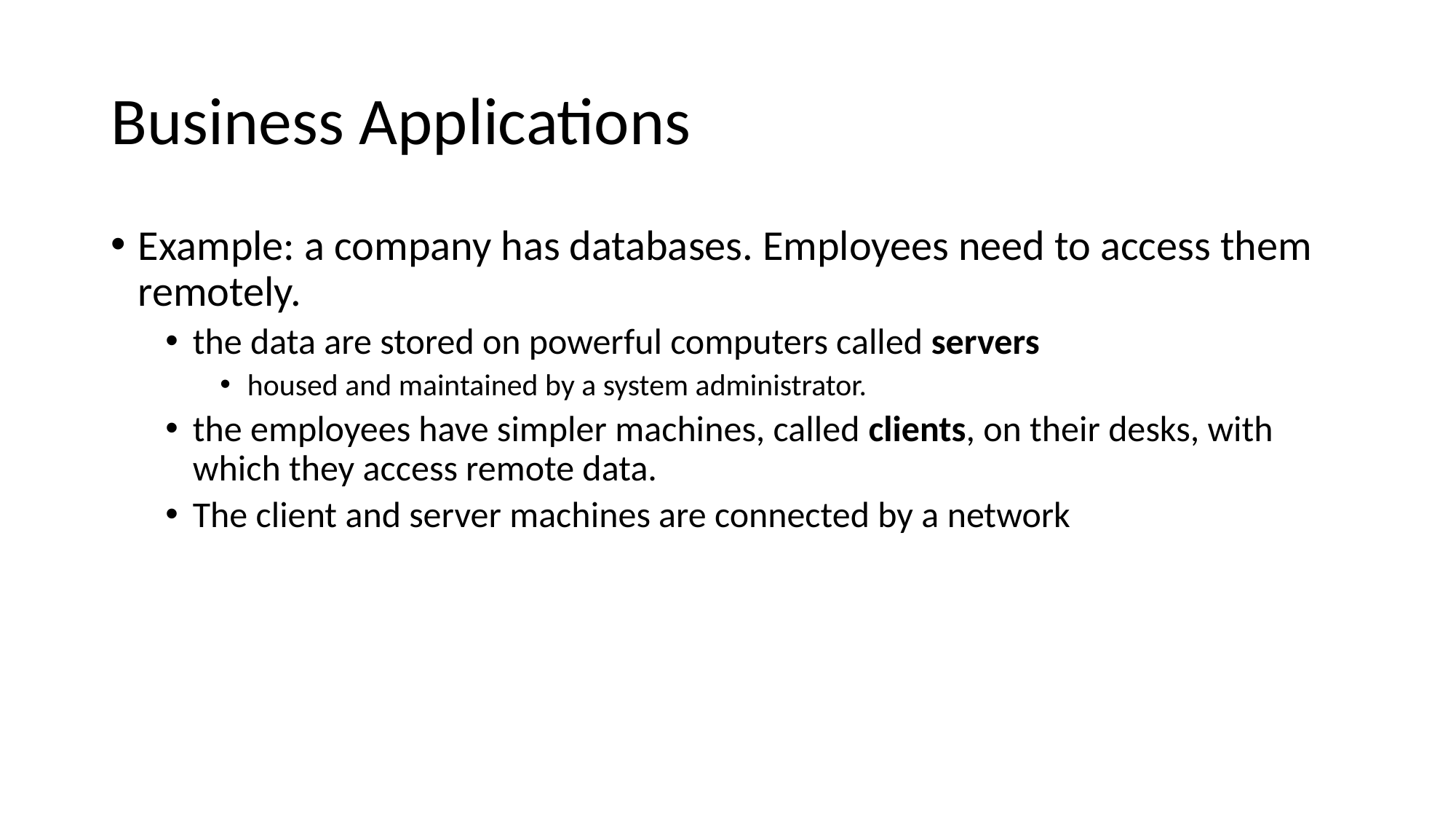

# Business Applications
Example: a company has databases. Employees need to access them remotely.
the data are stored on powerful computers called servers
housed and maintained by a system administrator.
the employees have simpler machines, called clients, on their desks, with which they access remote data.
The client and server machines are connected by a network